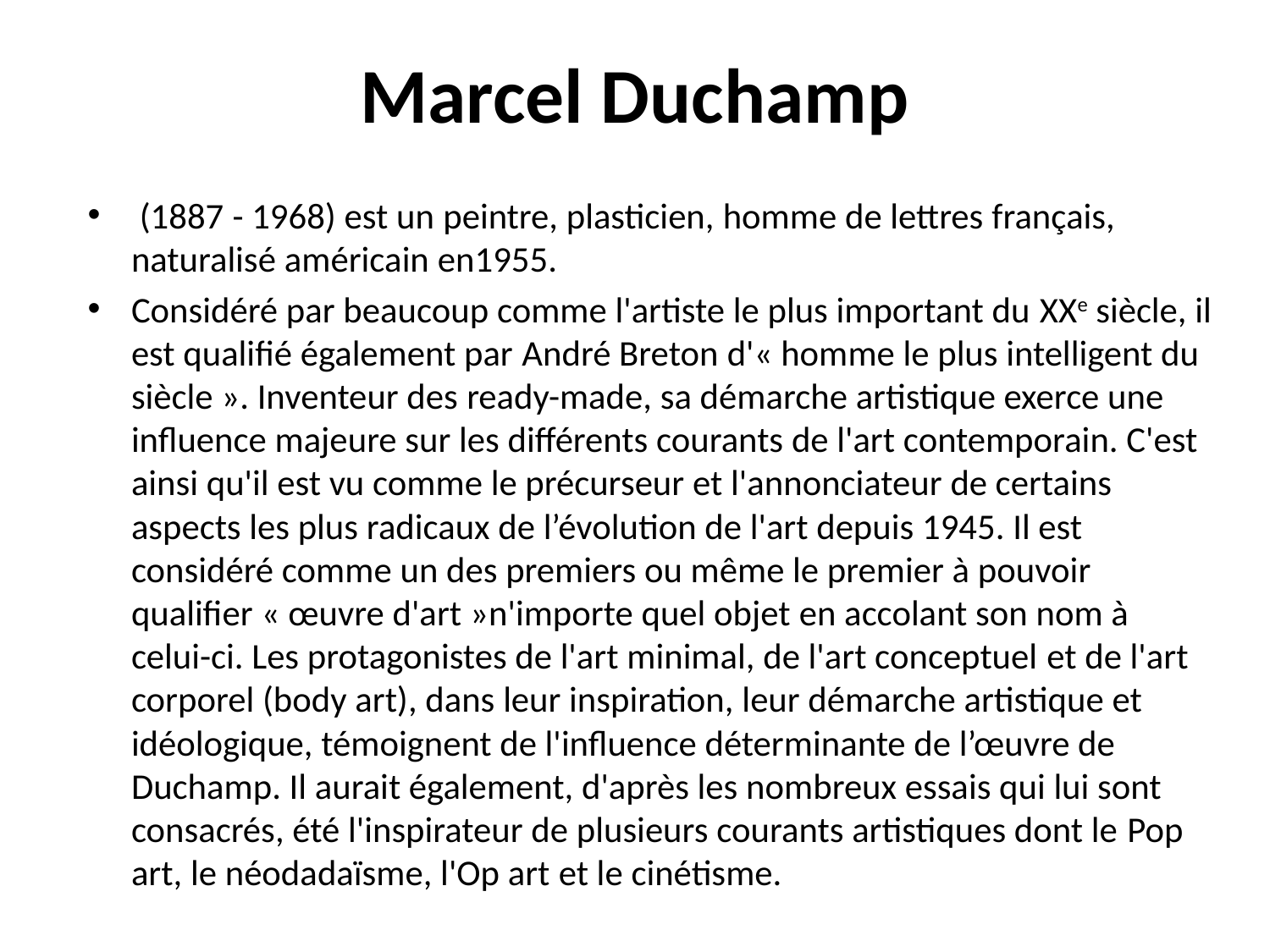

# Marcel Duchamp
 (1887 - 1968) est un peintre, plasticien, homme de lettres français, naturalisé américain en1955.
Considéré par beaucoup comme l'artiste le plus important du xxe siècle, il est qualifié également par André Breton d'« homme le plus intelligent du siècle ». Inventeur des ready-made, sa démarche artistique exerce une influence majeure sur les différents courants de l'art contemporain. C'est ainsi qu'il est vu comme le précurseur et l'annonciateur de certains aspects les plus radicaux de l’évolution de l'art depuis 1945. Il est considéré comme un des premiers ou même le premier à pouvoir qualifier « œuvre d'art »n'importe quel objet en accolant son nom à celui-ci. Les protagonistes de l'art minimal, de l'art conceptuel et de l'art corporel (body art), dans leur inspiration, leur démarche artistique et idéologique, témoignent de l'influence déterminante de l’œuvre de Duchamp. Il aurait également, d'après les nombreux essais qui lui sont consacrés, été l'inspirateur de plusieurs courants artistiques dont le Pop art, le néodadaïsme, l'Op art et le cinétisme.